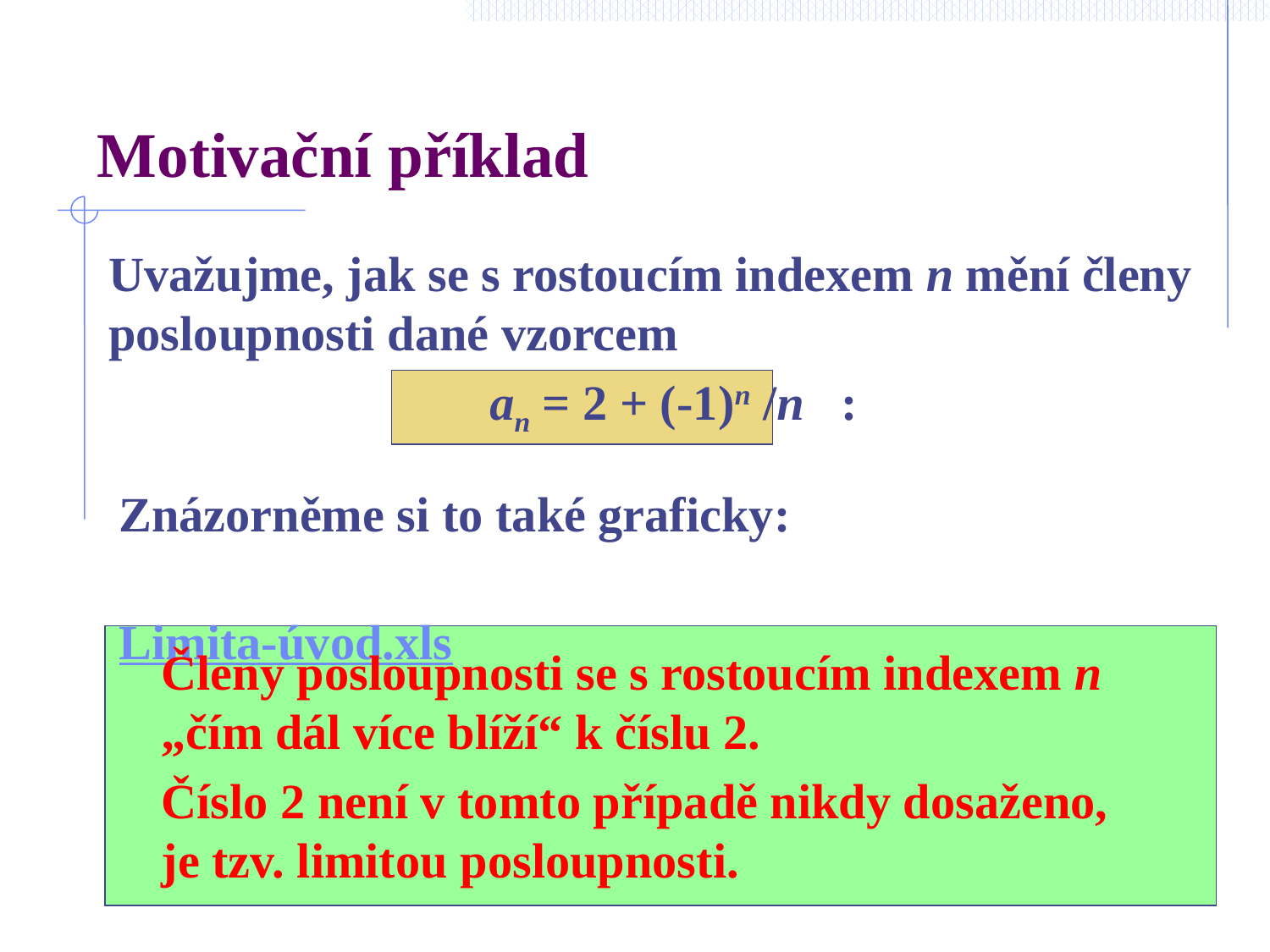

# Motivační příklad
 	Uvažujme, jak se s rostoucím indexem n mění členy posloupnosti dané vzorcem
				an = 2 + (-1)n /n   :

 	Znázorněme si to také graficky:
							Limita-úvod.xls

 	Členy posloupnosti se s rostoucím indexem n „čím dál více blíží“ k číslu 2.
	Číslo 2 není v tomto případě nikdy dosaženo, je tzv. limitou posloupnosti.